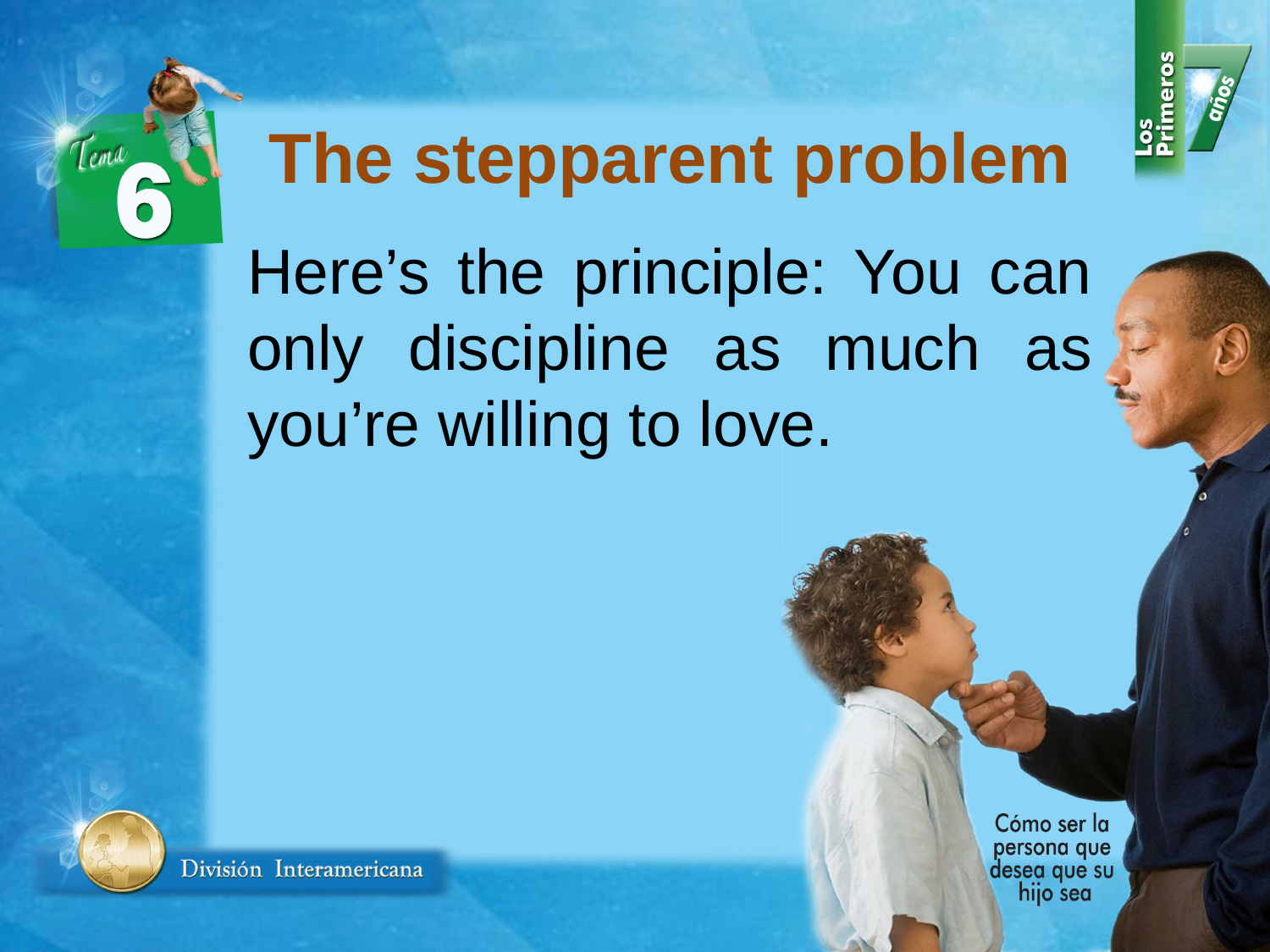

The stepparent problem

Here’s the principle: You can only discipline as much as you’re willing to love.